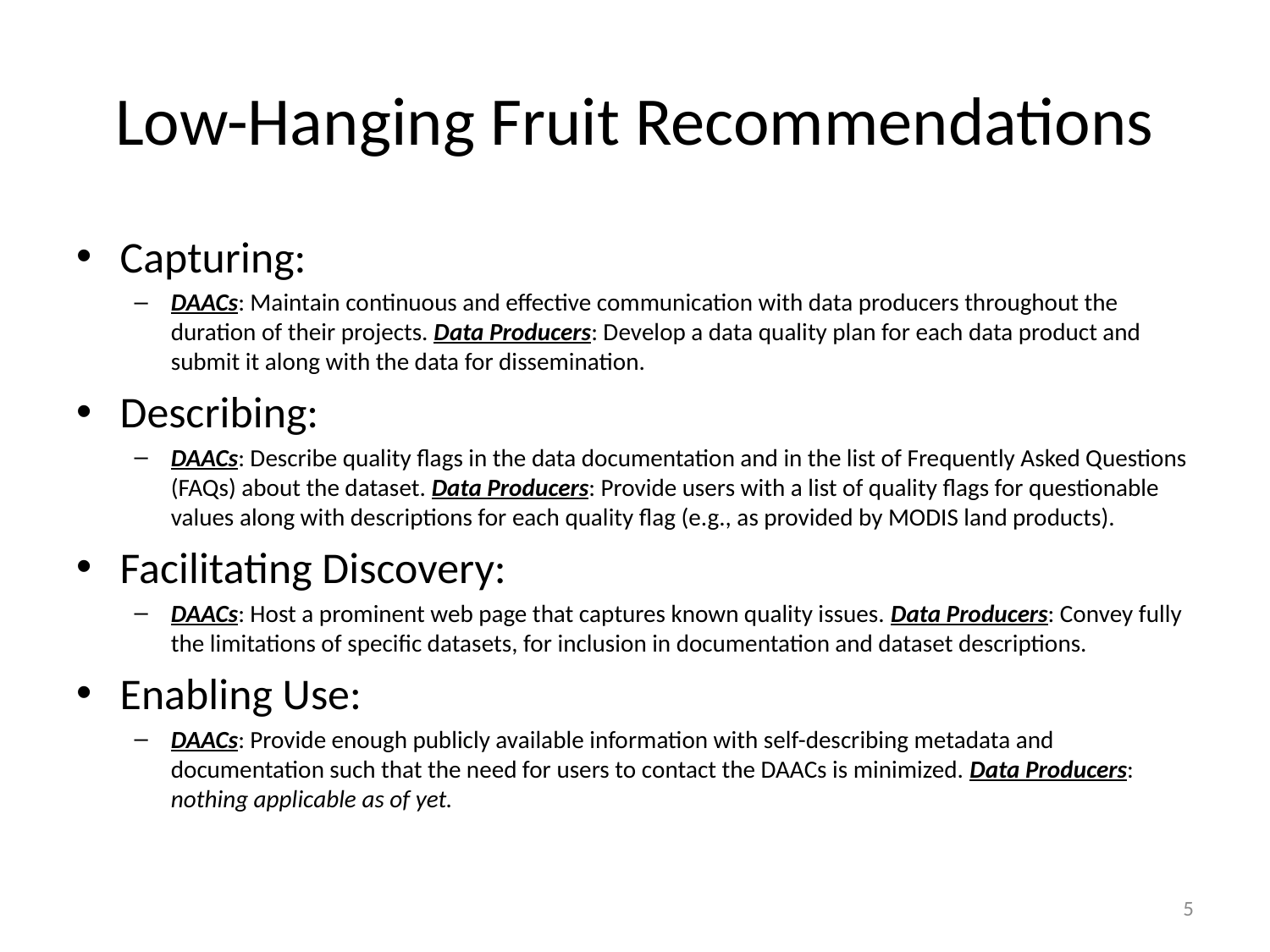

# Low-Hanging Fruit Recommendations
Capturing:
DAACs: Maintain continuous and effective communication with data producers throughout the duration of their projects. Data Producers: Develop a data quality plan for each data product and submit it along with the data for dissemination.
Describing:
DAACs: Describe quality flags in the data documentation and in the list of Frequently Asked Questions (FAQs) about the dataset. Data Producers: Provide users with a list of quality flags for questionable values along with descriptions for each quality flag (e.g., as provided by MODIS land products).
Facilitating Discovery:
DAACs: Host a prominent web page that captures known quality issues. Data Producers: Convey fully the limitations of specific datasets, for inclusion in documentation and dataset descriptions.
Enabling Use:
DAACs: Provide enough publicly available information with self-describing metadata and documentation such that the need for users to contact the DAACs is minimized. Data Producers: nothing applicable as of yet.

5